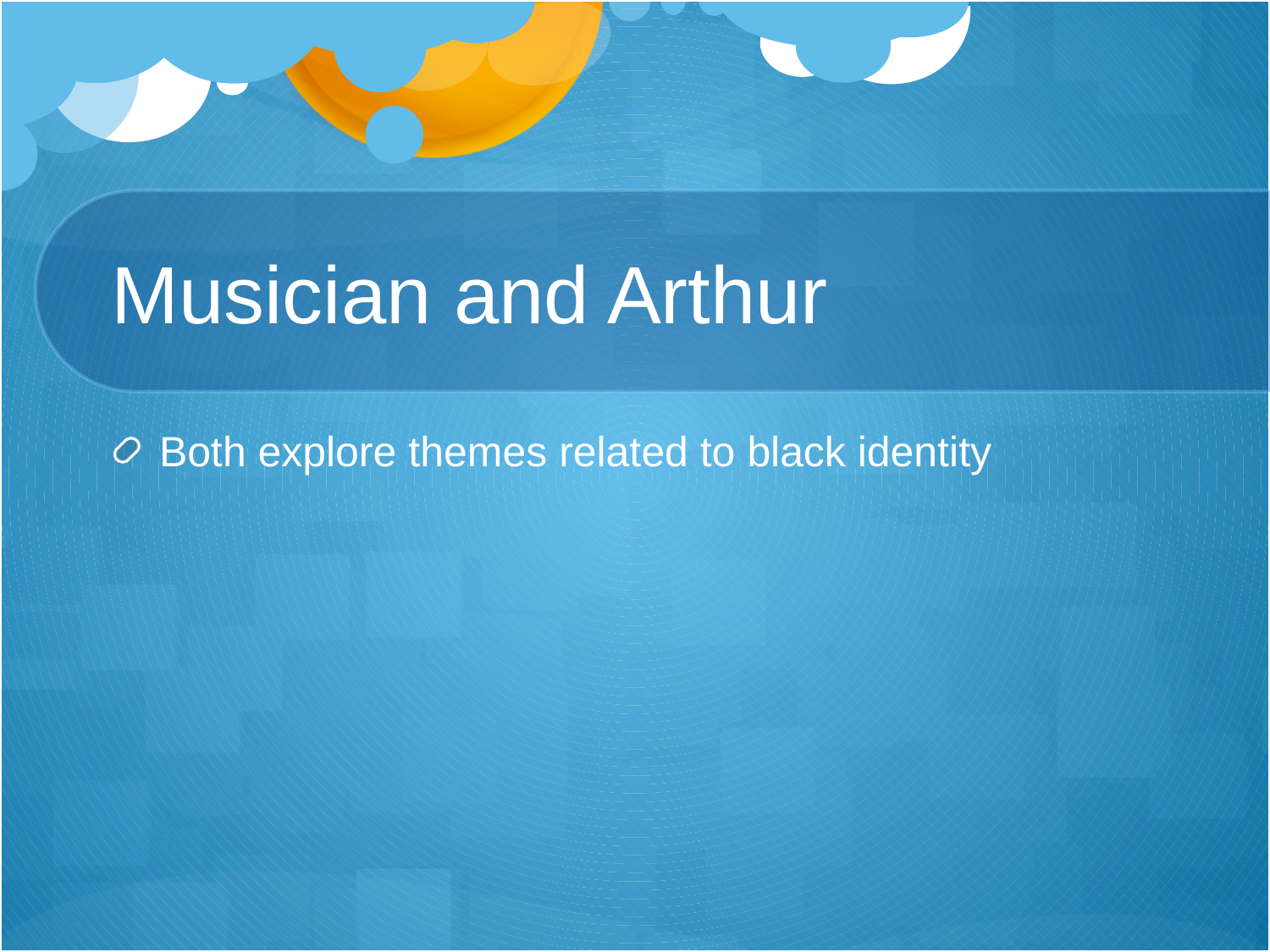

# Musician and Arthur
Both explore themes related to black identity